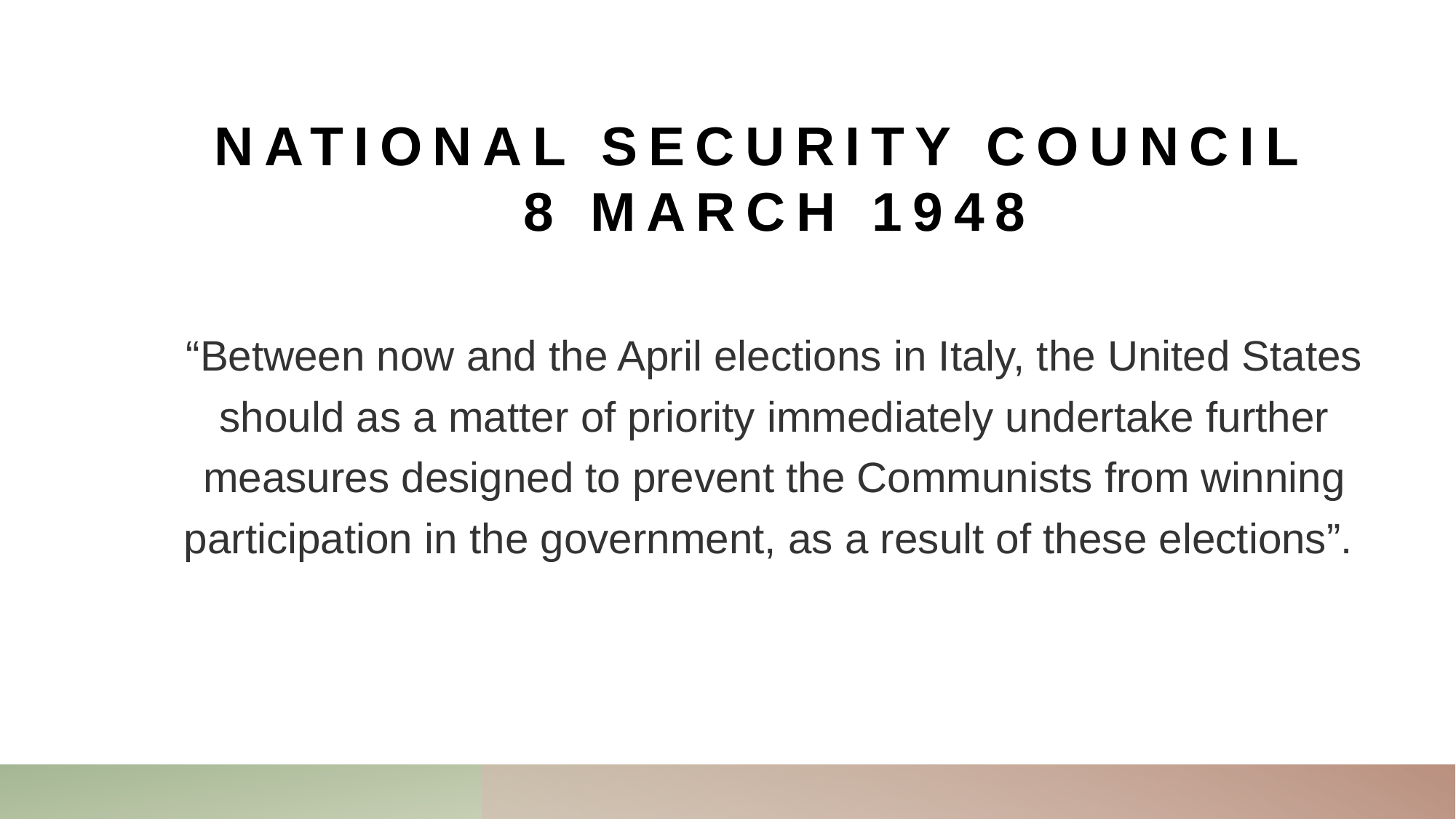

# NATIONAL SECURITY COUNCIL 8 MARCH 1948

“Between now and the April elections in Italy, the United States should as a matter of priority immediately undertake further measures designed to prevent the Communists from winning participation in the government, as a result of these elections”.